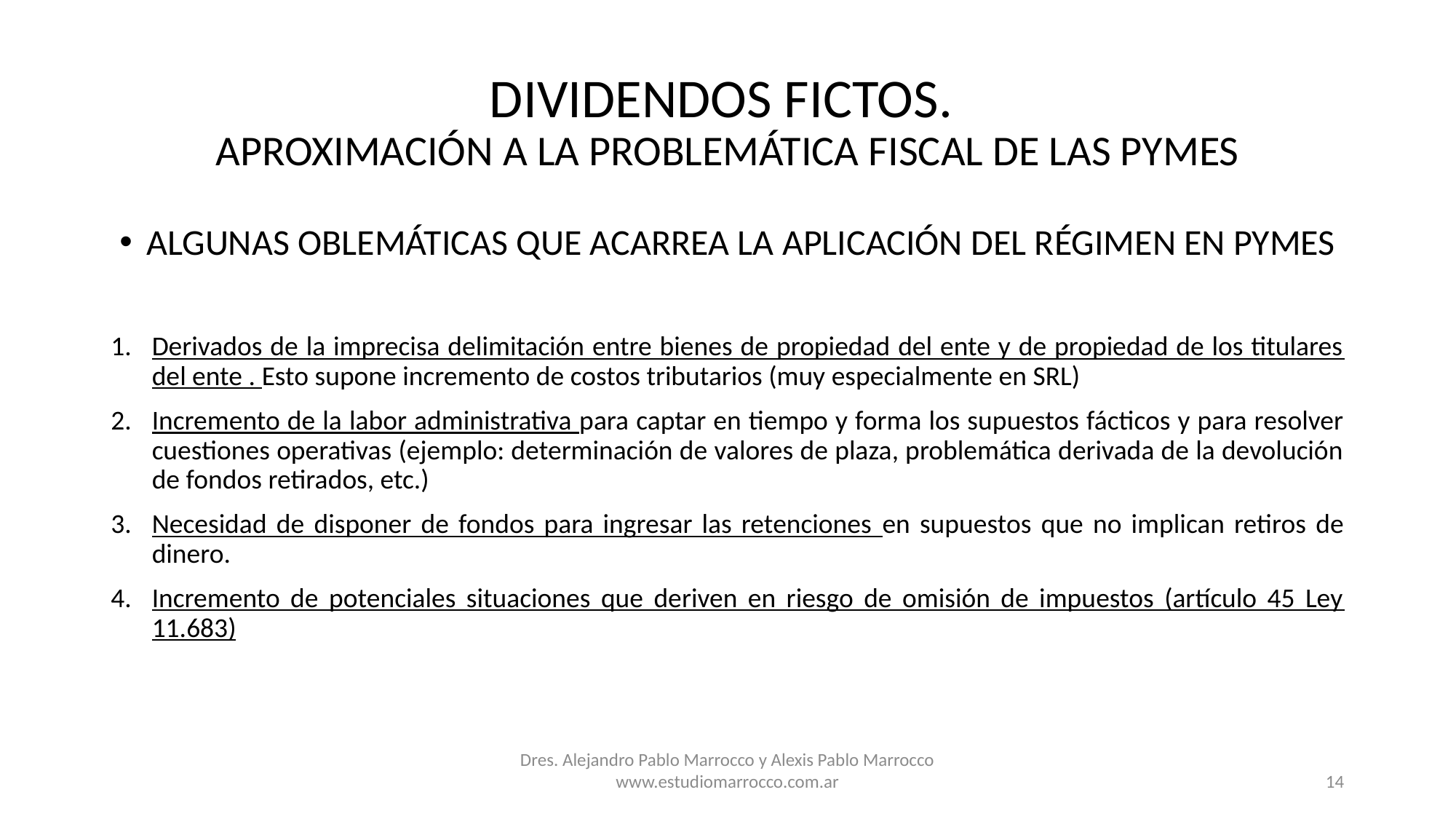

# DIVIDENDOS FICTOS. APROXIMACIÓN A LA PROBLEMÁTICA FISCAL DE LAS PYMES
ALGUNAS OBLEMÁTICAS QUE ACARREA LA APLICACIÓN DEL RÉGIMEN EN PYMES

Derivados de la imprecisa delimitación entre bienes de propiedad del ente y de propiedad de los titulares del ente . Esto supone incremento de costos tributarios (muy especialmente en SRL)
Incremento de la labor administrativa para captar en tiempo y forma los supuestos fácticos y para resolver cuestiones operativas (ejemplo: determinación de valores de plaza, problemática derivada de la devolución de fondos retirados, etc.)
Necesidad de disponer de fondos para ingresar las retenciones en supuestos que no implican retiros de dinero.
Incremento de potenciales situaciones que deriven en riesgo de omisión de impuestos (artículo 45 Ley 11.683)

Dres. Alejandro Pablo Marrocco y Alexis Pablo Marrocco
www.estudiomarrocco.com.ar

14